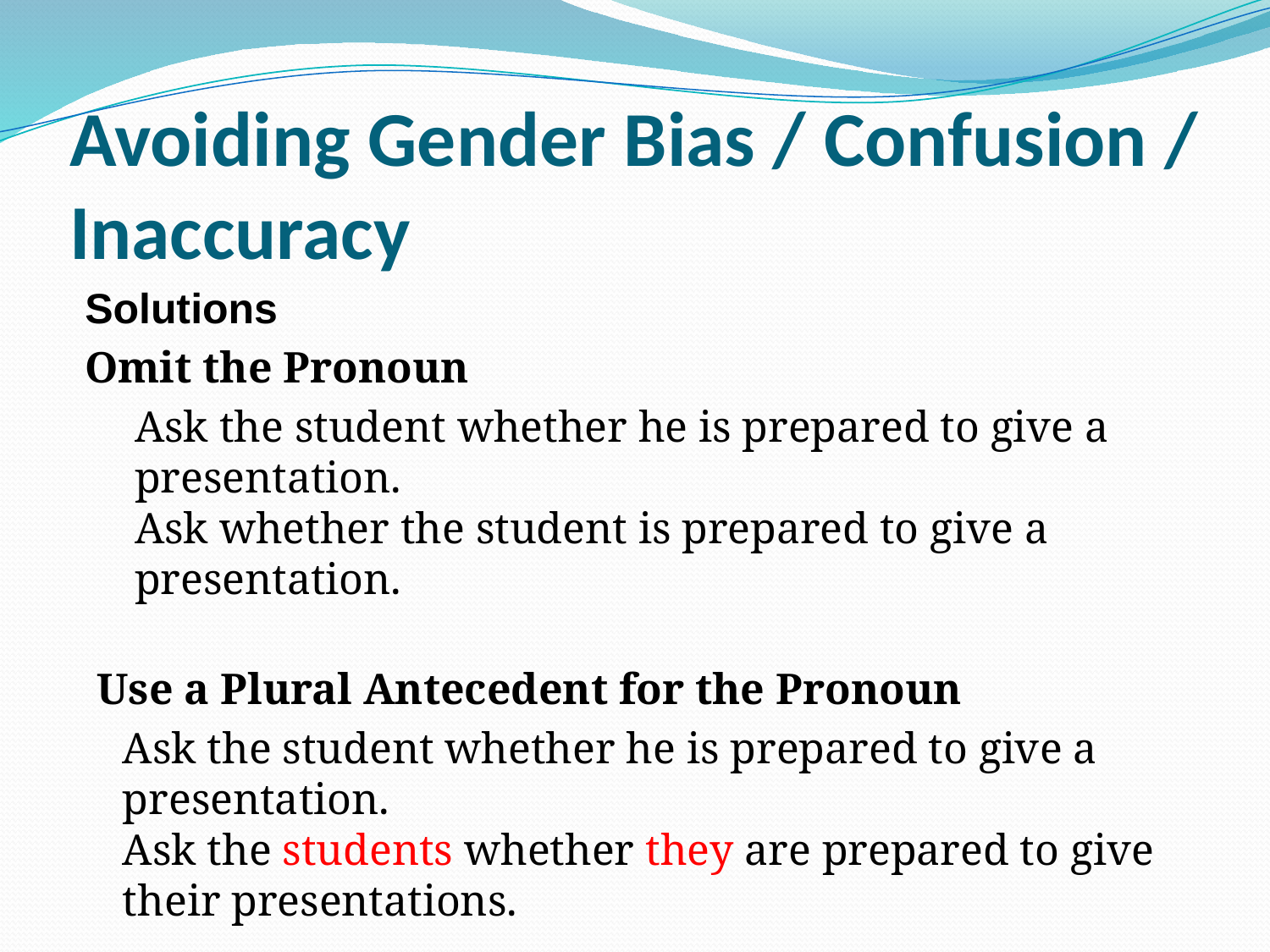

# Avoiding Gender Bias / Confusion / Inaccuracy
Solutions
Omit the Pronoun
Ask the student whether he is prepared to give a presentation.
Ask whether the student is prepared to give a presentation.
Use a Plural Antecedent for the Pronoun
Ask the student whether he is prepared to give a presentation.
Ask the students whether they are prepared to give their presentations.